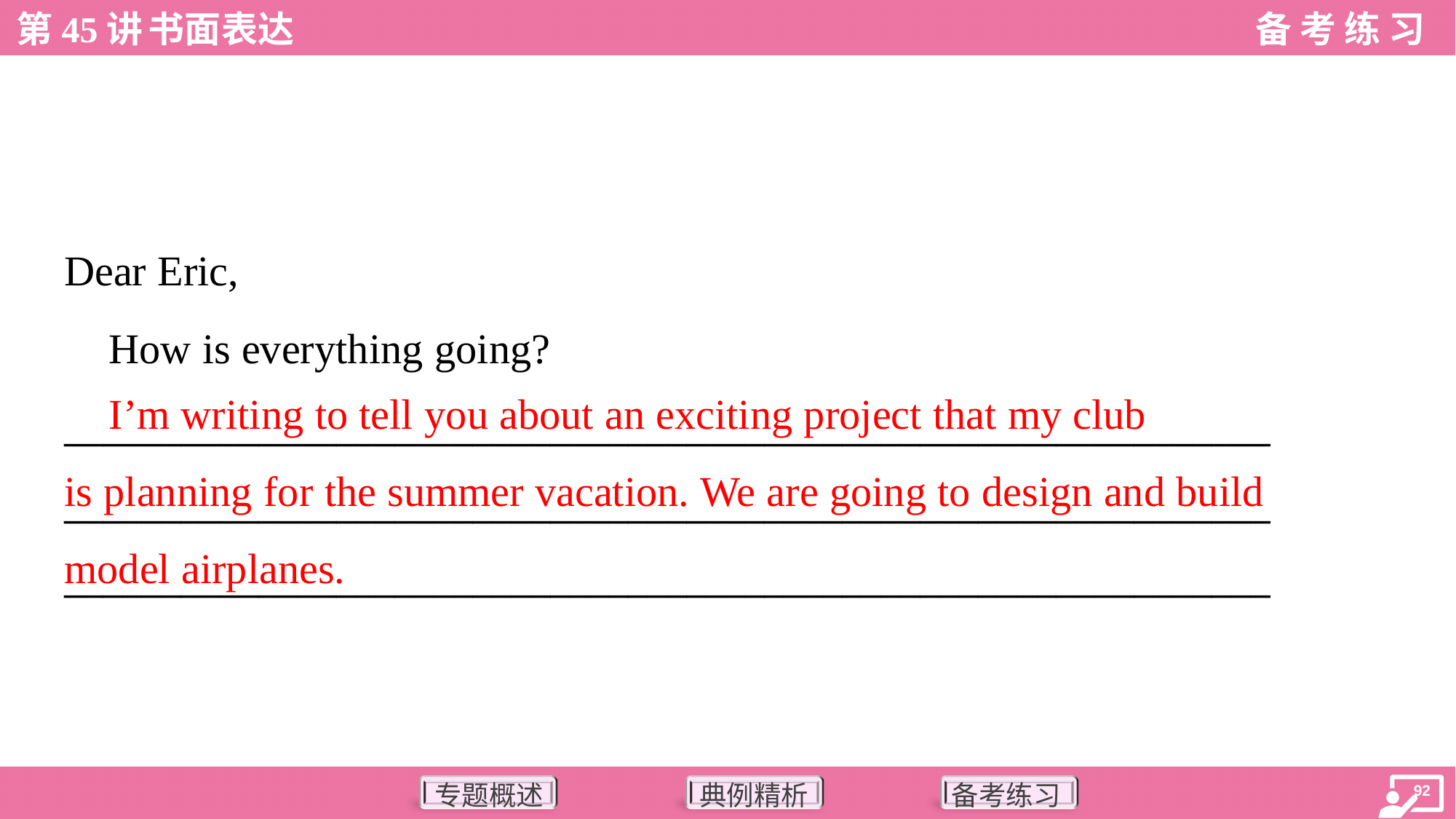

Dear Eric,
    How is everything going?
______________________________________________________________
______________________________________________________________
______________________________________________________________
    I’m writing to tell you about an exciting project that my club
is planning for the summer vacation. We are going to design and build
model airplanes.